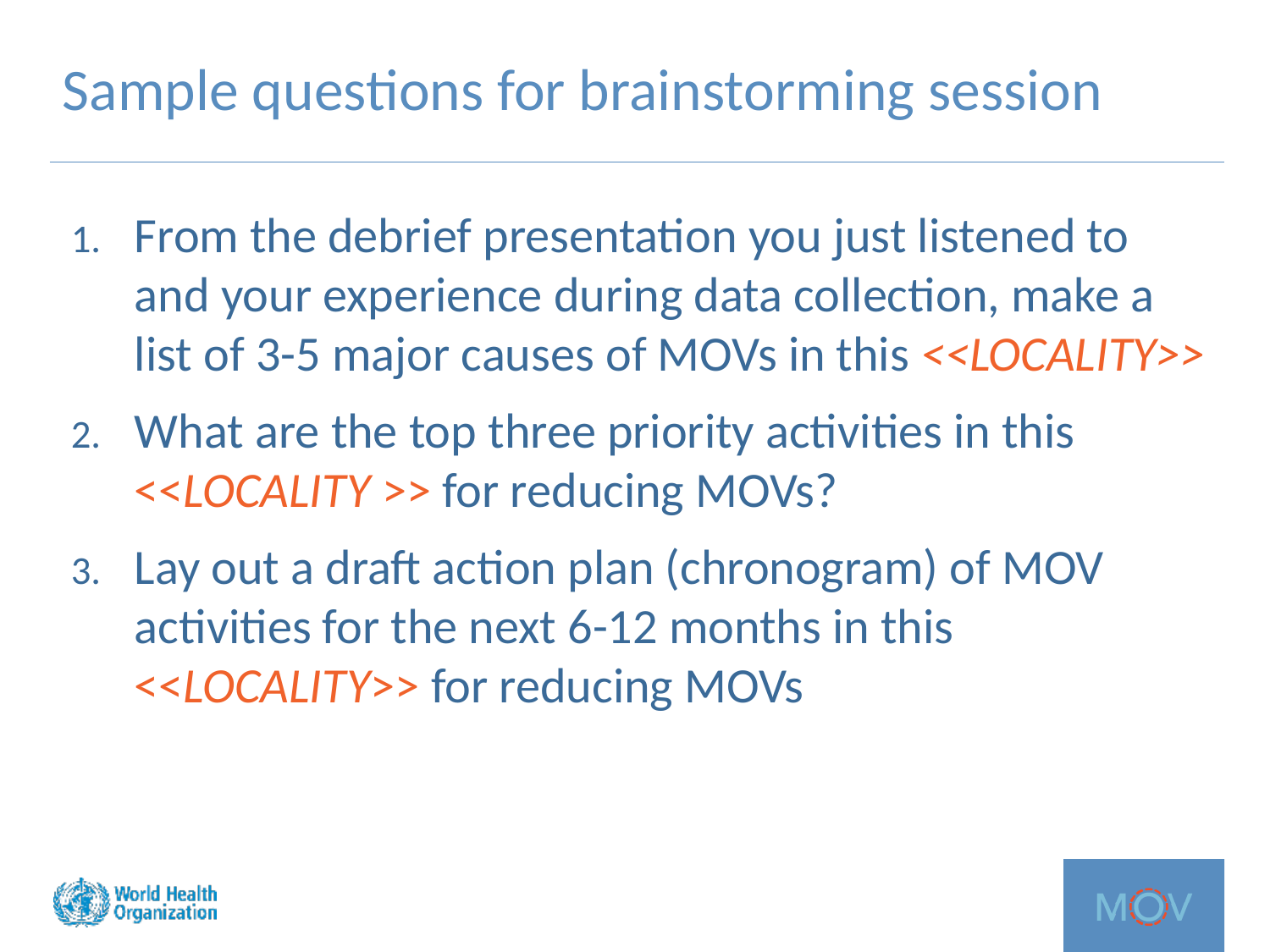

# Sample questions for brainstorming session
From the debrief presentation you just listened to and your experience during data collection, make a list of 3-5 major causes of MOVs in this <<LOCALITY>>
What are the top three priority activities in this <<LOCALITY >> for reducing MOVs?
Lay out a draft action plan (chronogram) of MOV activities for the next 6-12 months in this <<LOCALITY>> for reducing MOVs